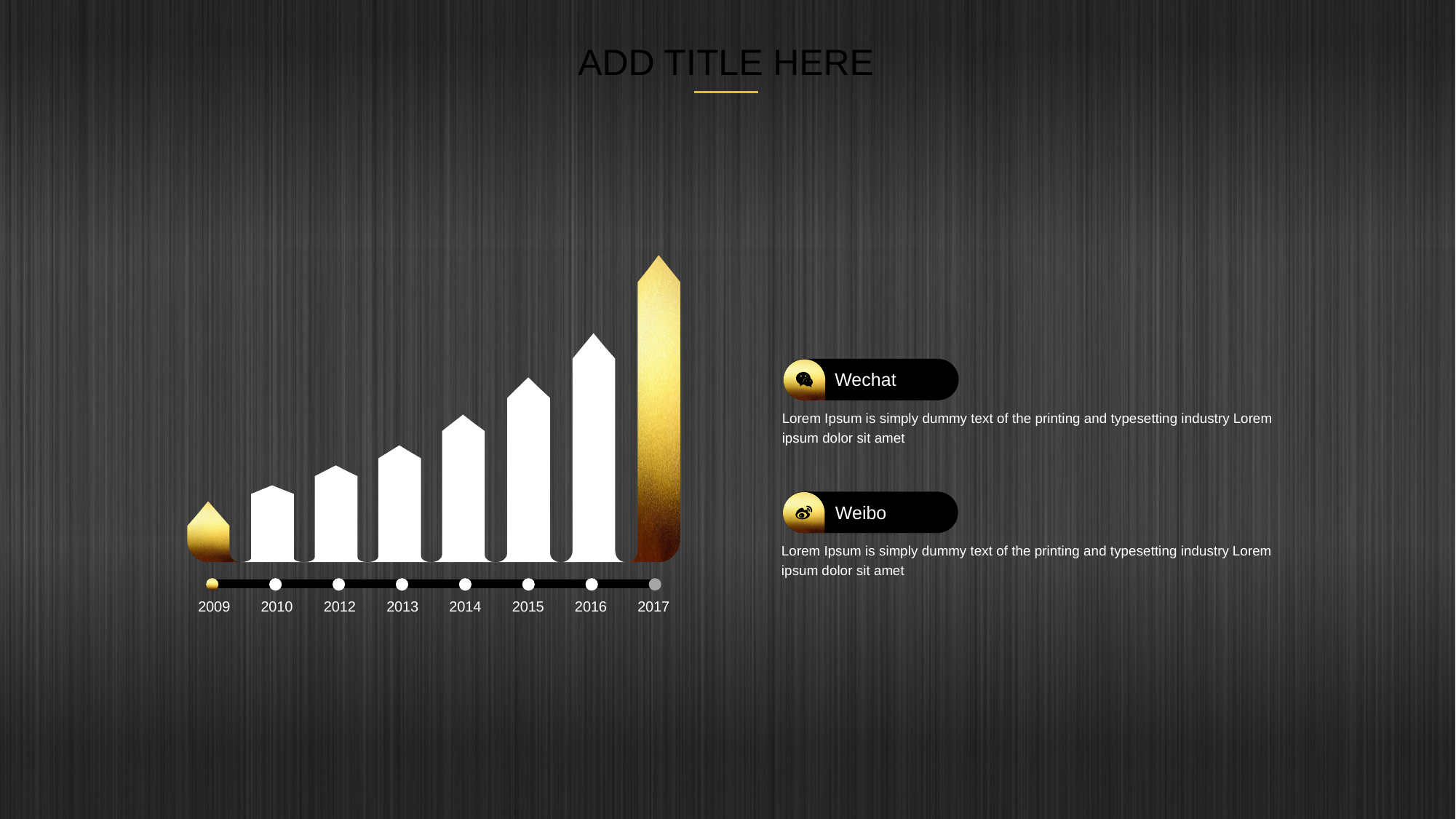

ADD TITLE HERE

2009
2010
2012
2013
2014
2015
2016
2017

Wechat

Lorem Ipsum is simply dummy text of the printing and typesetting industry Lorem ipsum dolor sit amet

Weibo

Lorem Ipsum is simply dummy text of the printing and typesetting industry Lorem ipsum dolor sit amet